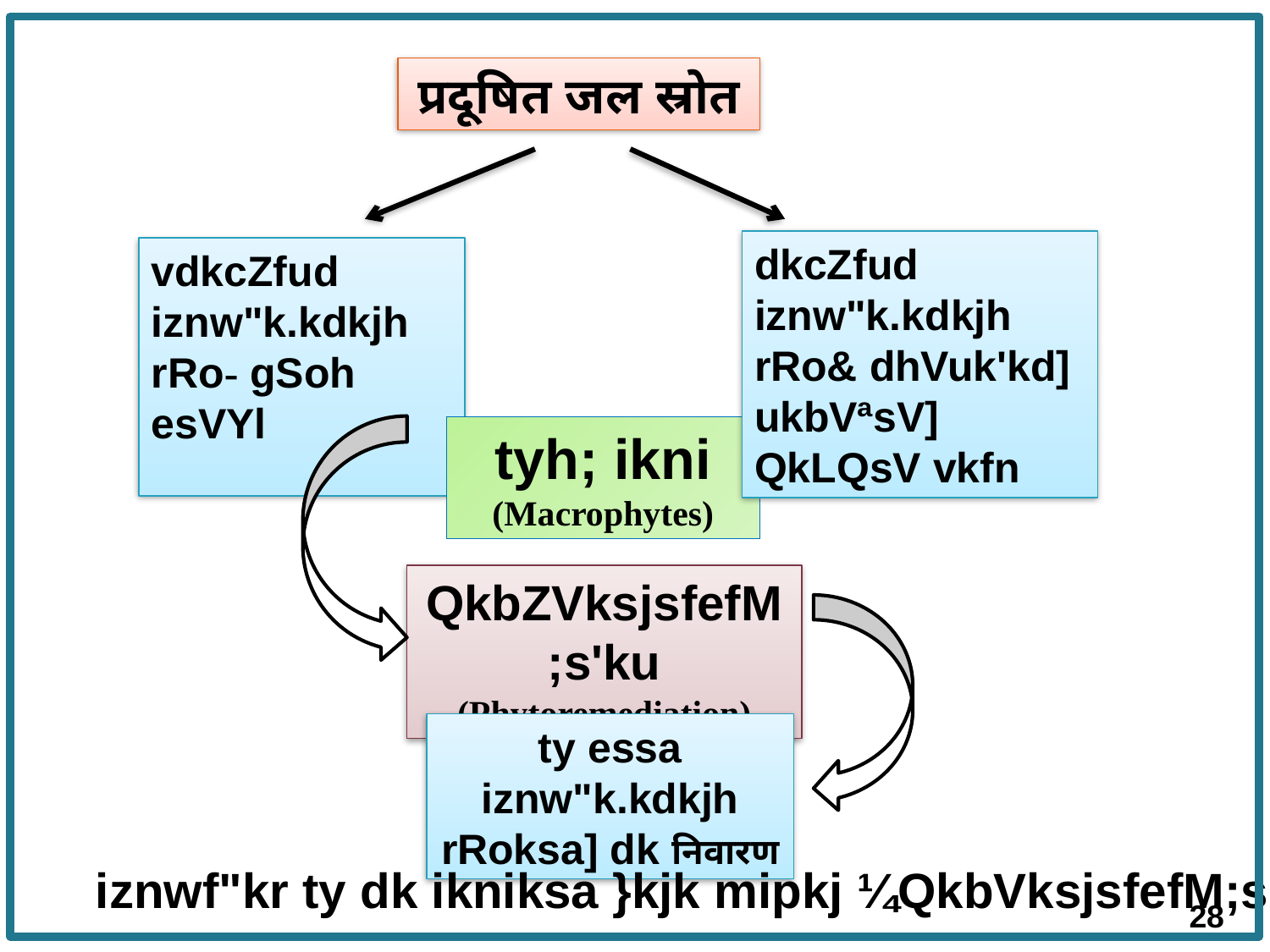

प्रदूषित जल स्रोत
dkcZfud iznw"k.kdkjh rRo& dhVuk'kd] ukbVªsV] QkLQsV vkfn
vdkcZfud iznw"k.kdkjh rRo- gSoh esVYl

tyh; ikni (Macrophytes)
QkbZVksjsfefM;s'ku (Phytoremediation)

ty essa iznw"k.kdkjh rRoksa] dk निवारण
iznwf"kr ty dk ikniksa }kjk mipkj ¼QkbVksjsfefM;s'ku½
28